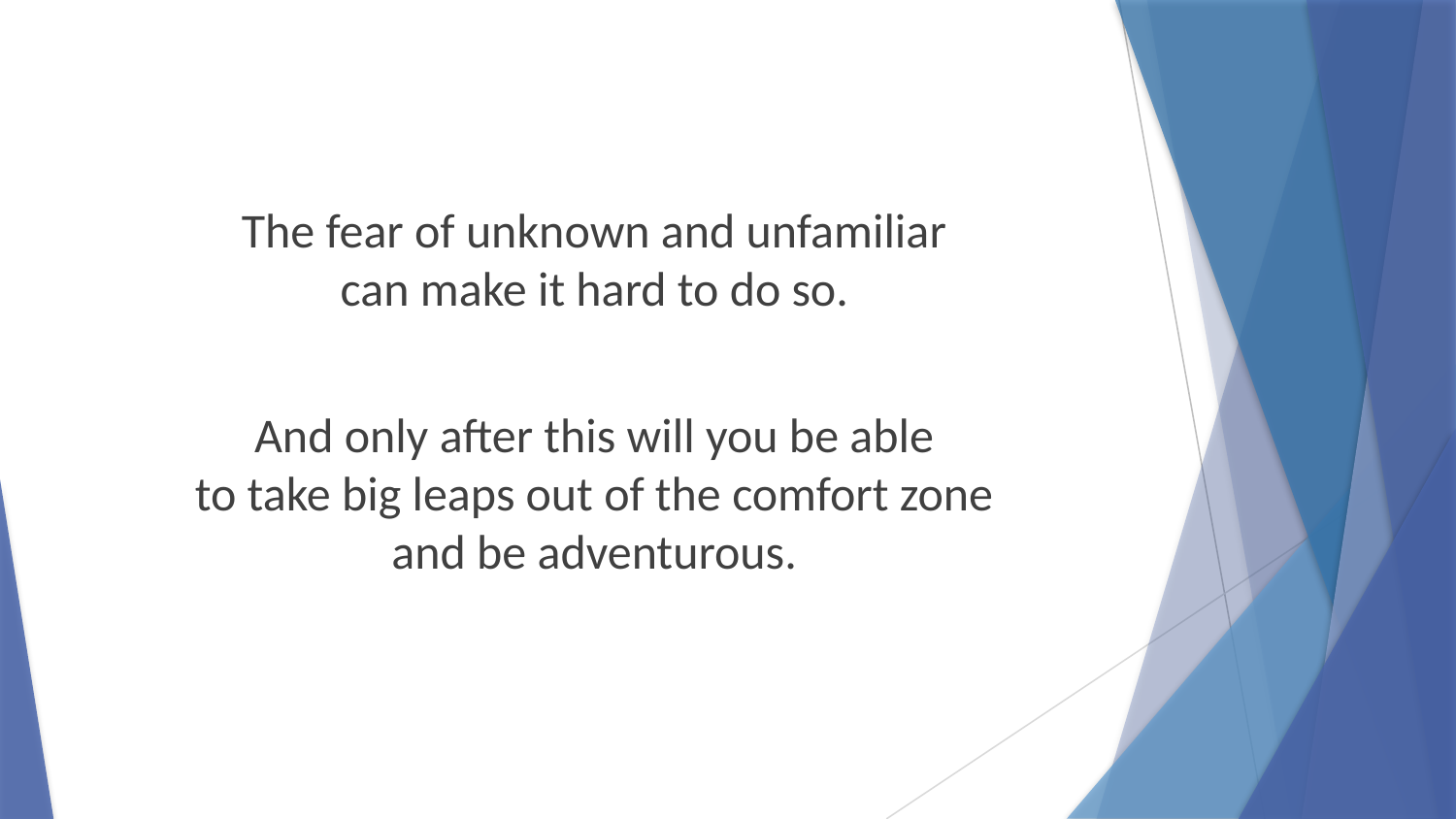

The fear of unknown and unfamiliar
can make it hard to do so.

And only after this will you be able
to take big leaps out of the comfort zone
and be adventurous.